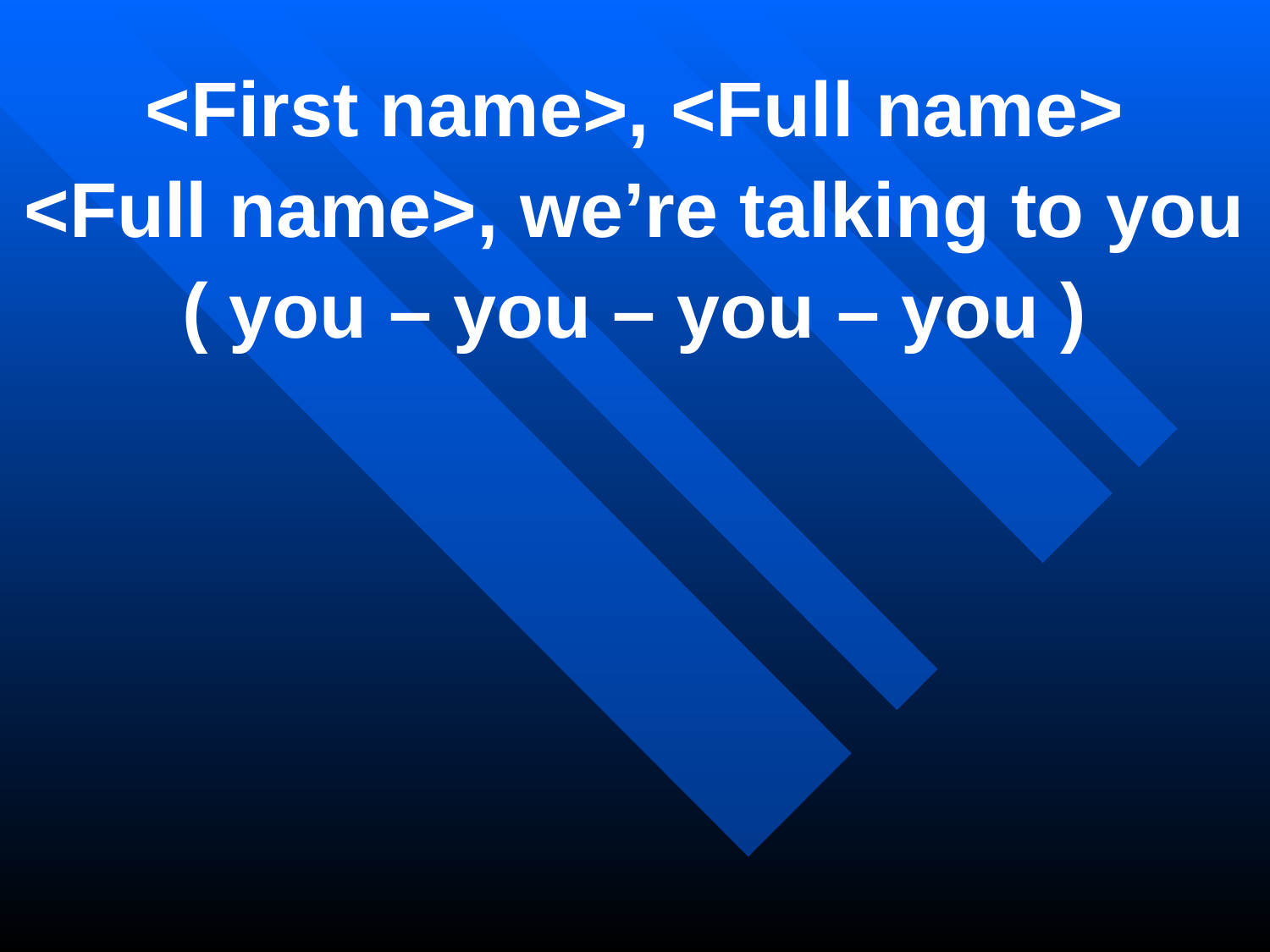

<First name>, <Full name>
<Full name>, we’re talking to you
( you – you – you – you )